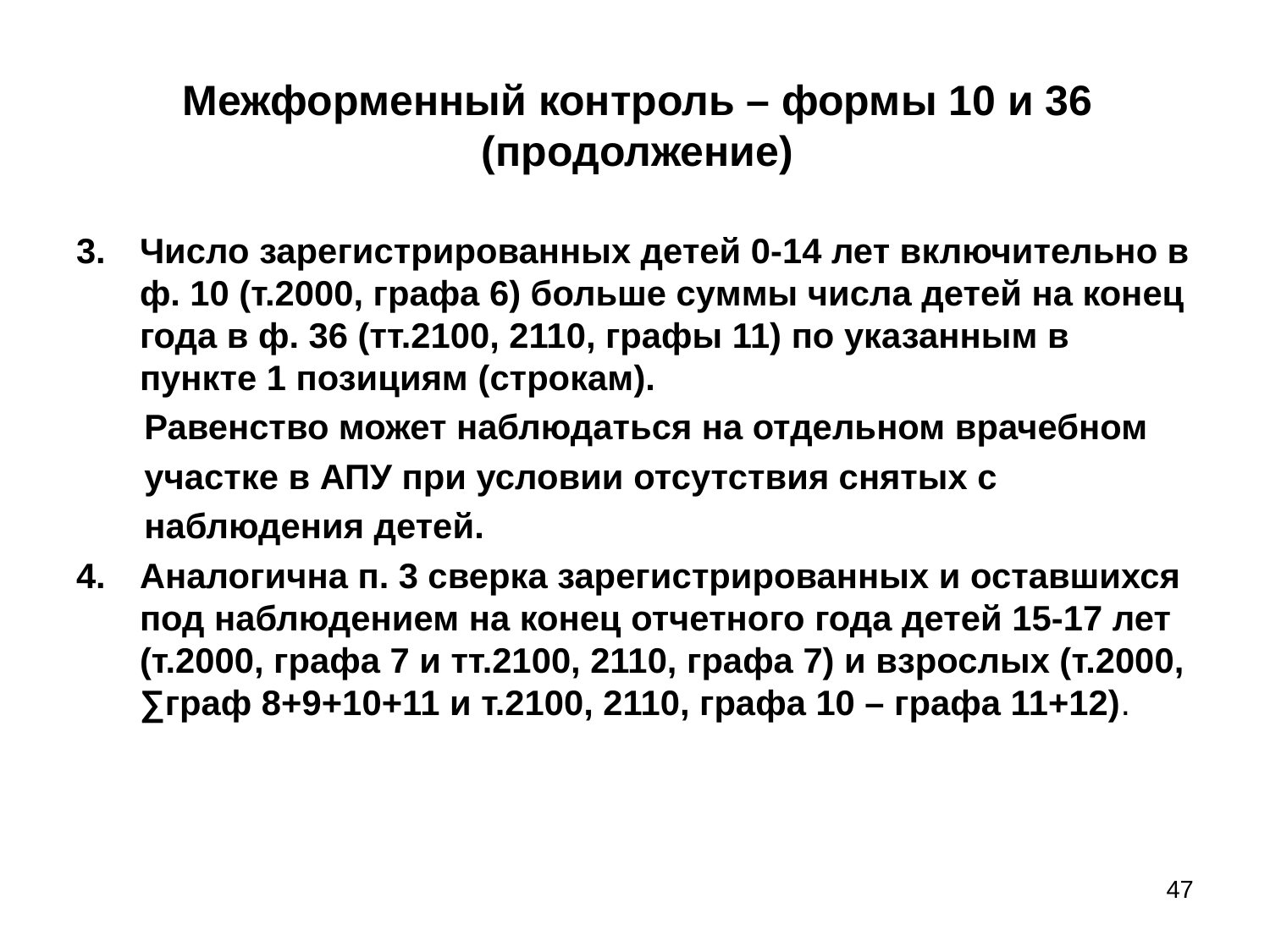

Число зарегистрированных детей 0-14 лет включительно в ф. 10 (т.2000, графа 6) больше суммы числа детей на конец года в ф. 36 (тт.2100, 2110, графы 11) по указанным в пункте 1 позициям (строкам).
       Равенство может наблюдаться на отдельном врачебном
       участке в АПУ при условии отсутствия снятых с
       наблюдения детей.
Аналогична п. 3 сверка зарегистрированных и оставшихся под наблюдением на конец отчетного года детей 15-17 лет (т.2000, графа 7 и тт.2100, 2110, графа 7) и взрослых (т.2000, ∑граф 8+9+10+11 и т.2100, 2110, графа 10 – графа 11+12).
Межформенный контроль – формы 10 и 36 (продолжение)
47